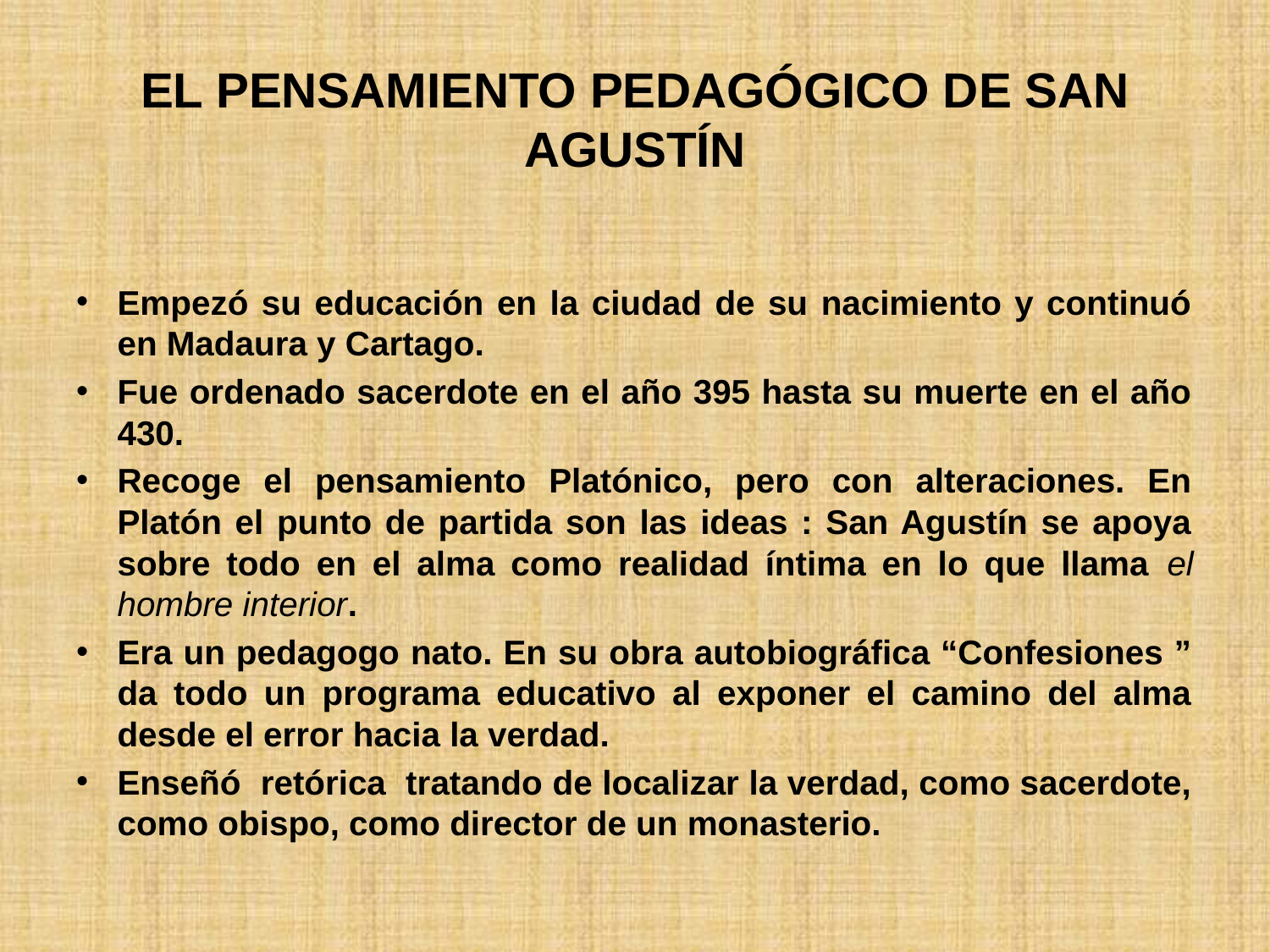

# EL PENSAMIENTO PEDAGÓGICO DE SAN AGUSTÍN

Empezó su educación en la ciudad de su nacimiento y continuó en Madaura y Cartago.
Fue ordenado sacerdote en el año 395 hasta su muerte en el año 430.
Recoge el pensamiento Platónico, pero con alteraciones. En Platón el punto de partida son las ideas : San Agustín se apoya sobre todo en el alma como realidad íntima en lo que llama el hombre interior.
Era un pedagogo nato. En su obra autobiográfica “Confesiones ” da todo un programa educativo al exponer el camino del alma desde el error hacia la verdad.
Enseñó  retórica  tratando de localizar la verdad, como sacerdote, como obispo, como director de un monasterio.